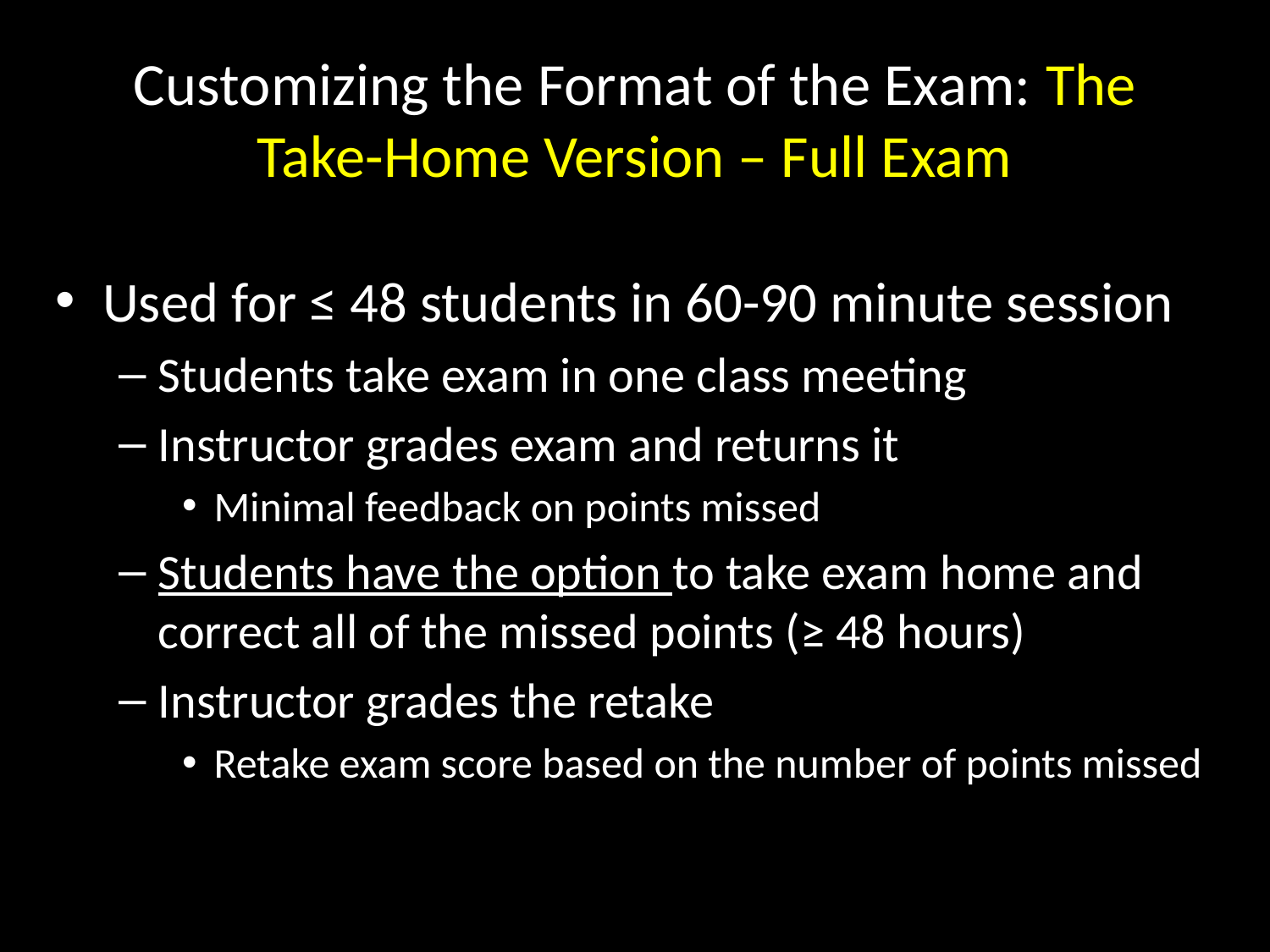

# Customizing the Format of the Exam: The Take-Home Version – Full Exam
Used for ≤ 48 students in 60-90 minute session
Students take exam in one class meeting
Instructor grades exam and returns it
Minimal feedback on points missed
Students have the option to take exam home and correct all of the missed points (≥ 48 hours)
Instructor grades the retake
Retake exam score based on the number of points missed